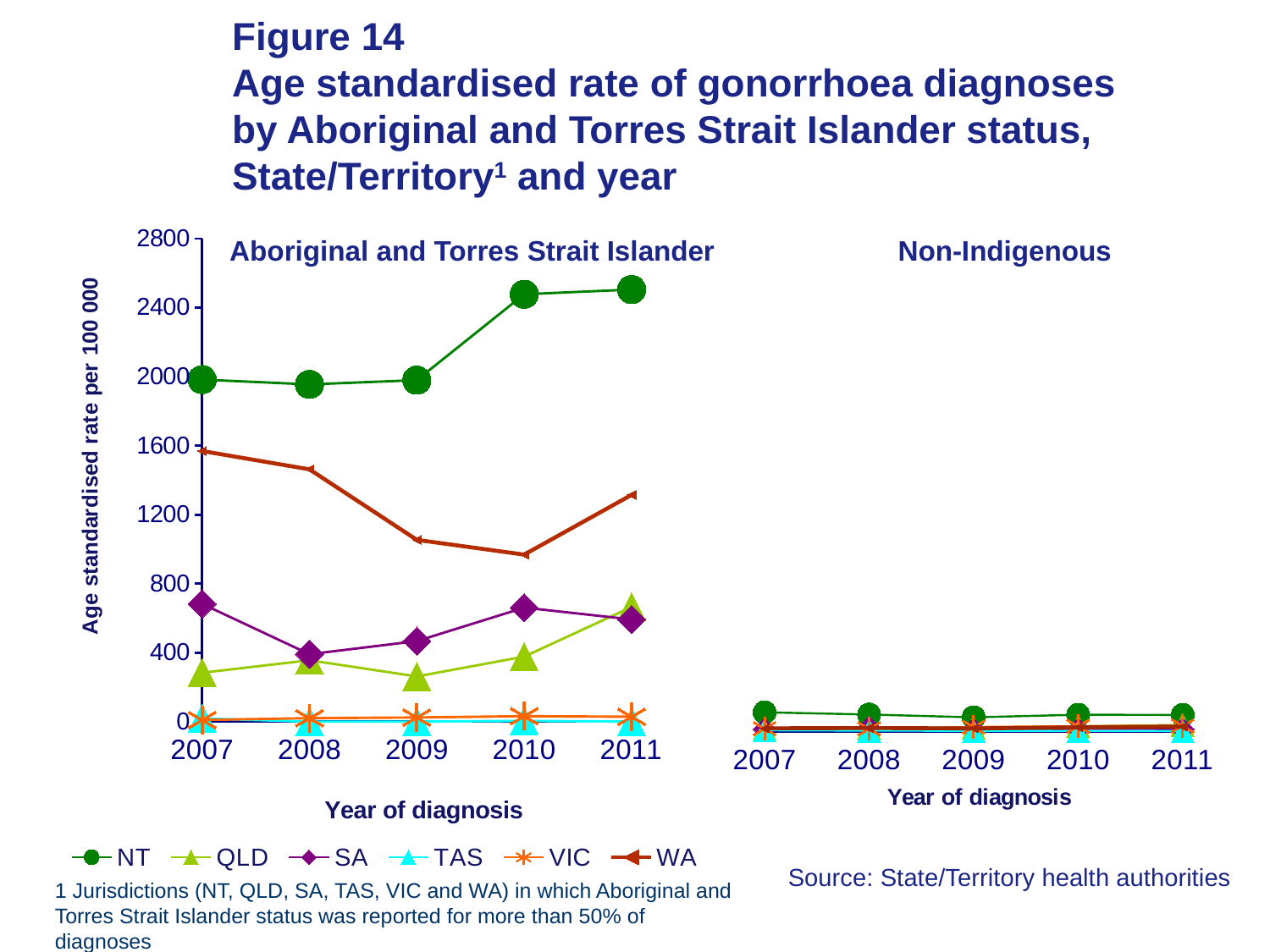

# Figure 14 Age standardised rate of gonorrhoea diagnoses by Aboriginal and Torres Strait Islander status, State/Territory1 and year

### Chart

| Category | NT | QLD | SA | TAS | VIC | WA |
|---|---|---|---|---|---|---|
| 2007 | 1982.9840590000001 | 283.22100649999885 | 682.2948450000018 | 18.303645999999986 | 9.44156 | 1568.797011 |
| 2008 | 1954.9764424999998 | 355.67171499999915 | 390.639525 | 0.0 | 19.87880800000003 | 1462.6729845999955 |
| 2009 | 1979.6419949999954 | 261.6827208000003 | 466.4456820000003 | 0.0 | 23.94655099999999 | 1053.8315096000001 |
| 2010 | 2477.7748594999916 | 376.8115757999993 | 660.640188 | 4.1453329999999955 | 31.547877000000035 | 967.9698249999982 |
| 2011 | 2504.930447 | 664.2816297999983 | 592.410476 | 0.0 | 28.276888000000035 | 1314.6624439999948 |
Non-Indigenous
Aboriginal and Torres Strait Islander

### Chart

| Category | NT | QLD | SA | TAS | VIC | WA |  |
|---|---|---|---|---|---|---|---|
| 2007 | 111.86544249999982 | 19.40160249999999 | 14.4453255 | 8.307216500000003 | 18.210223399999986 | 19.581408499999988 | None |
| 2008 | 99.27578129999966 | 23.0950567 | 23.479619199999938 | 5.9213816 | 16.8934147 | 21.17109970000003 | None |
| 2009 | 83.19582149999998 | 24.7915831 | 13.792227899999999 | 5.0929299999999955 | 27.320838399999992 | 18.934917700000035 | None |
| 2010 | 97.9894605 | 32.0715182000001 | 15.3680517 | 4.3844327999999955 | 31.9634654 | 24.9051588 | None |
| 2011 | 96.9636928 | 39.32657990000001 | 15.159668 | 4.299888399999999 | 34.41603200000001 | 29.586856699999988 | None |
 Source: State/Territory health authorities
1 Jurisdictions (NT, QLD, SA, TAS, VIC and WA) in which Aboriginal and Torres Strait Islander status was reported for more than 50% of diagnoses